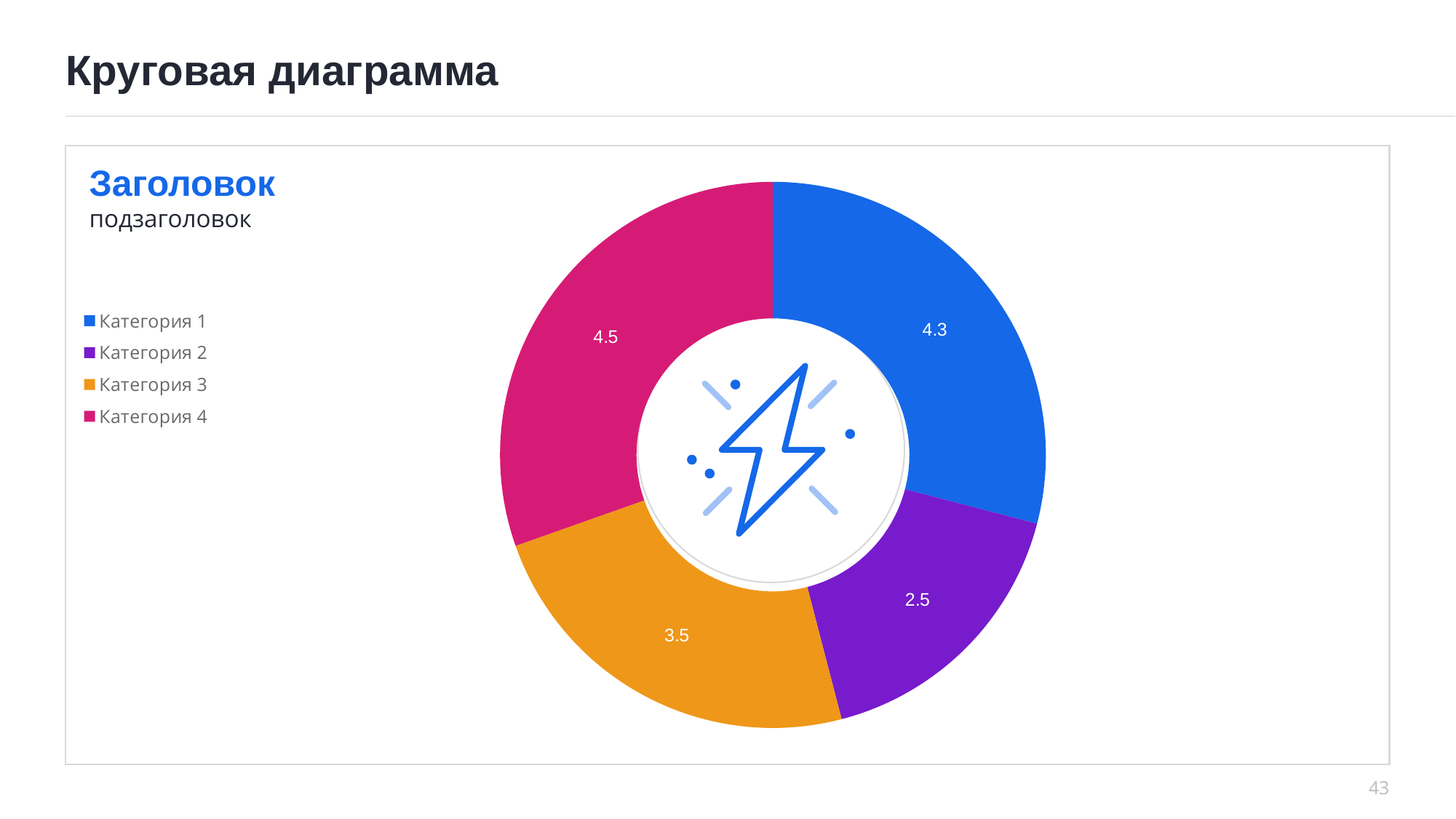

# Круговая диаграмма

Заголовок
подзаголовок

### Chart

| Category | Ряд 1 |
|---|---|
| Категория 1 | 4.3 |
| Категория 2 | 2.5 |
| Категория 3 | 3.5 |
| Категория 4 | 4.5 |

43